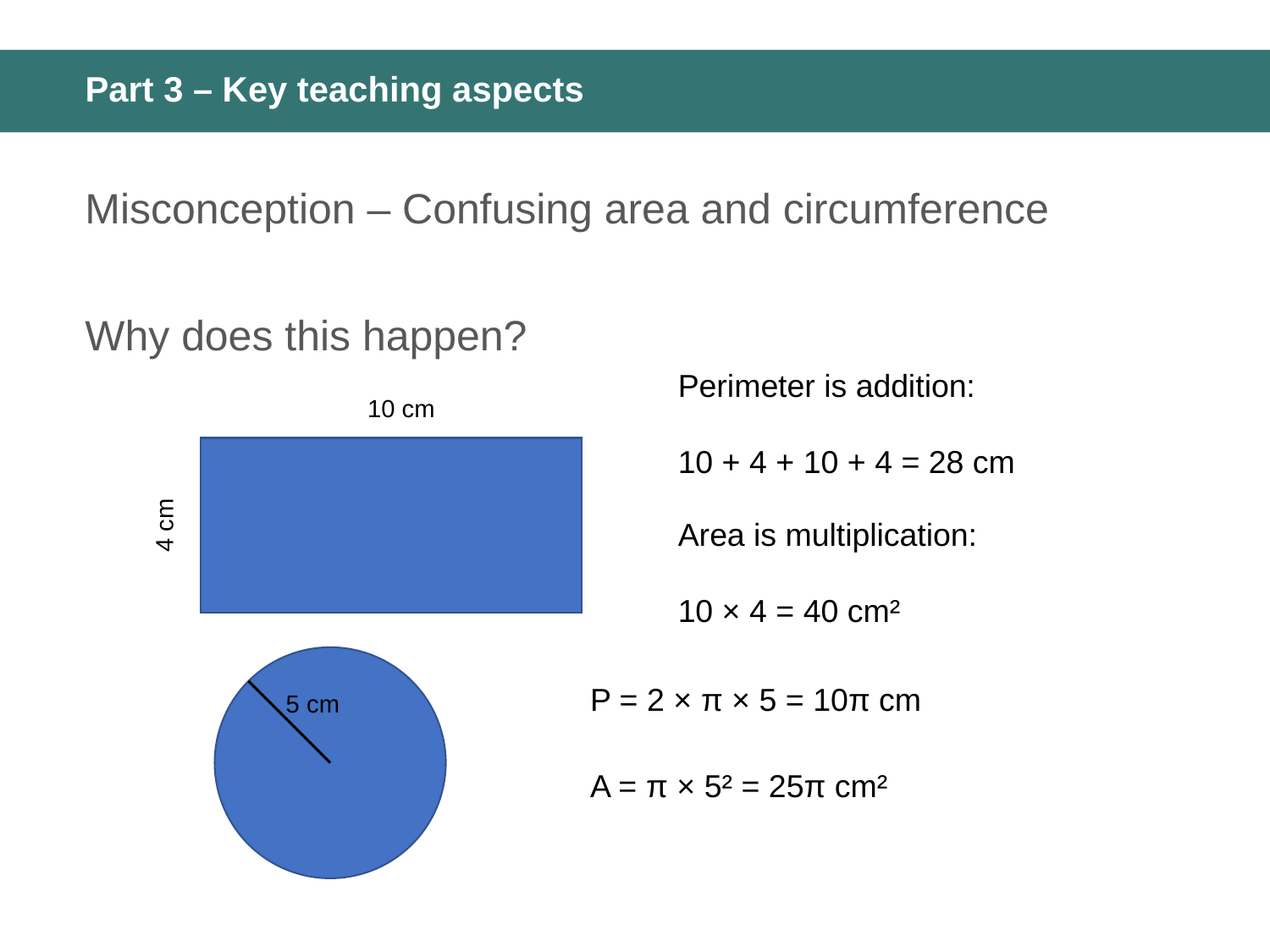

# Part 3 – Key teaching aspects
Misconception – Confusing area and circumference

Why does this happen?
Perimeter is addition:

10 + 4 + 10 + 4 = 28 cm
10 cm

4 cm
Area is multiplication:

10 × 4 = 40 cm²

P = 2 × π × 5 = 10π cm
5 cm
A = π × 5² = 25π cm²